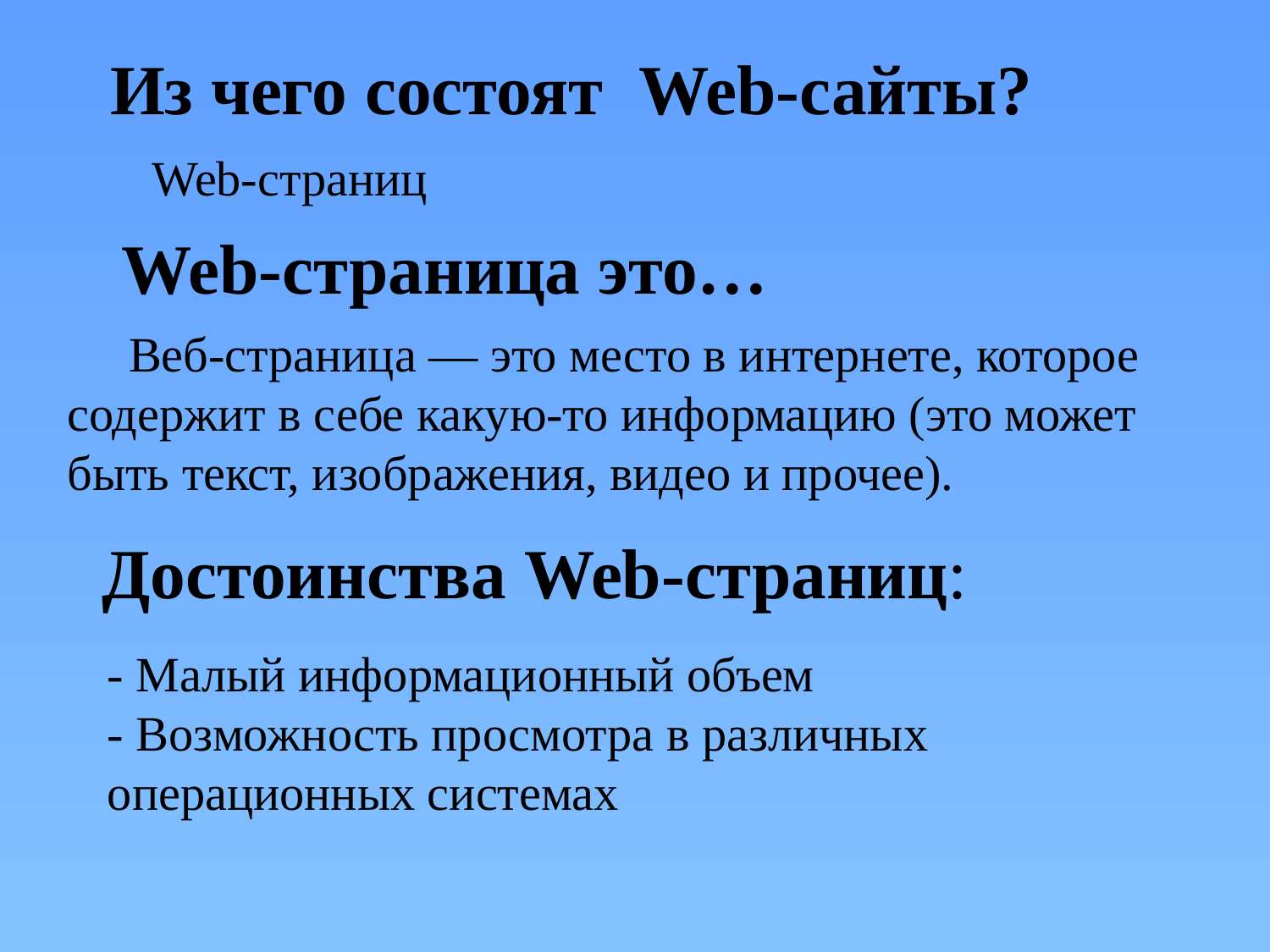

# Из чего состоят  Web-сайты?
Web-страниц
Web-страница это…
     Веб-страница — это место в интернете, которое содержит в себе какую-то информацию (это может быть текст, изображения, видео и прочее).
Достоинства Web-страниц:
- Малый информационный объем
- Возможность просмотра в различных операционных системах